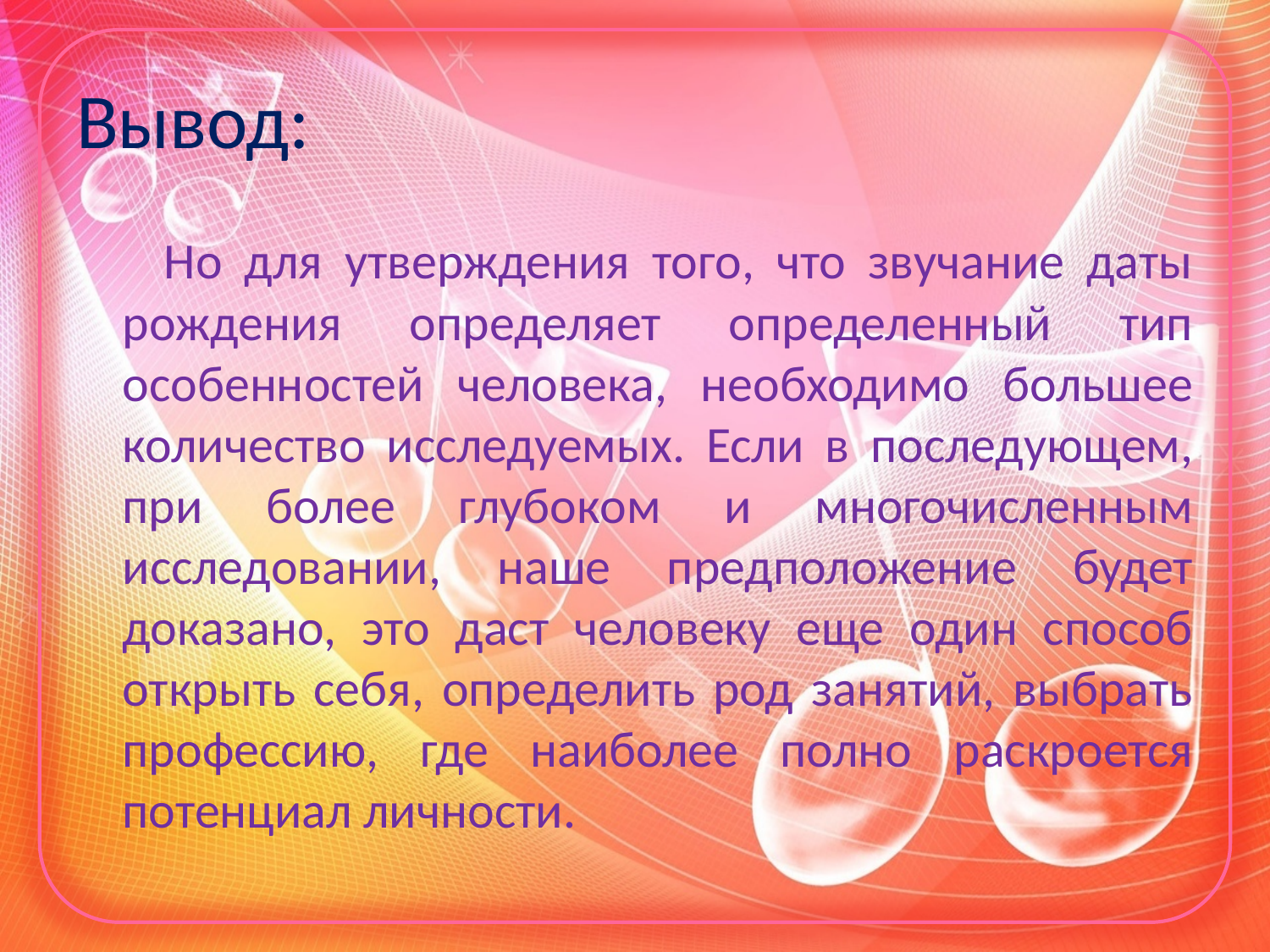

# Вывод:
    Но для утверждения того, что звучание даты рождения определяет определенный тип особенностей человека, необходимо большее количество исследуемых. Если в последующем, при более глубоком и многочисленным исследовании, наше предположение будет доказано, это даст человеку еще один способ открыть себя, определить род занятий, выбрать профессию, где наиболее полно раскроется потенциал личности.